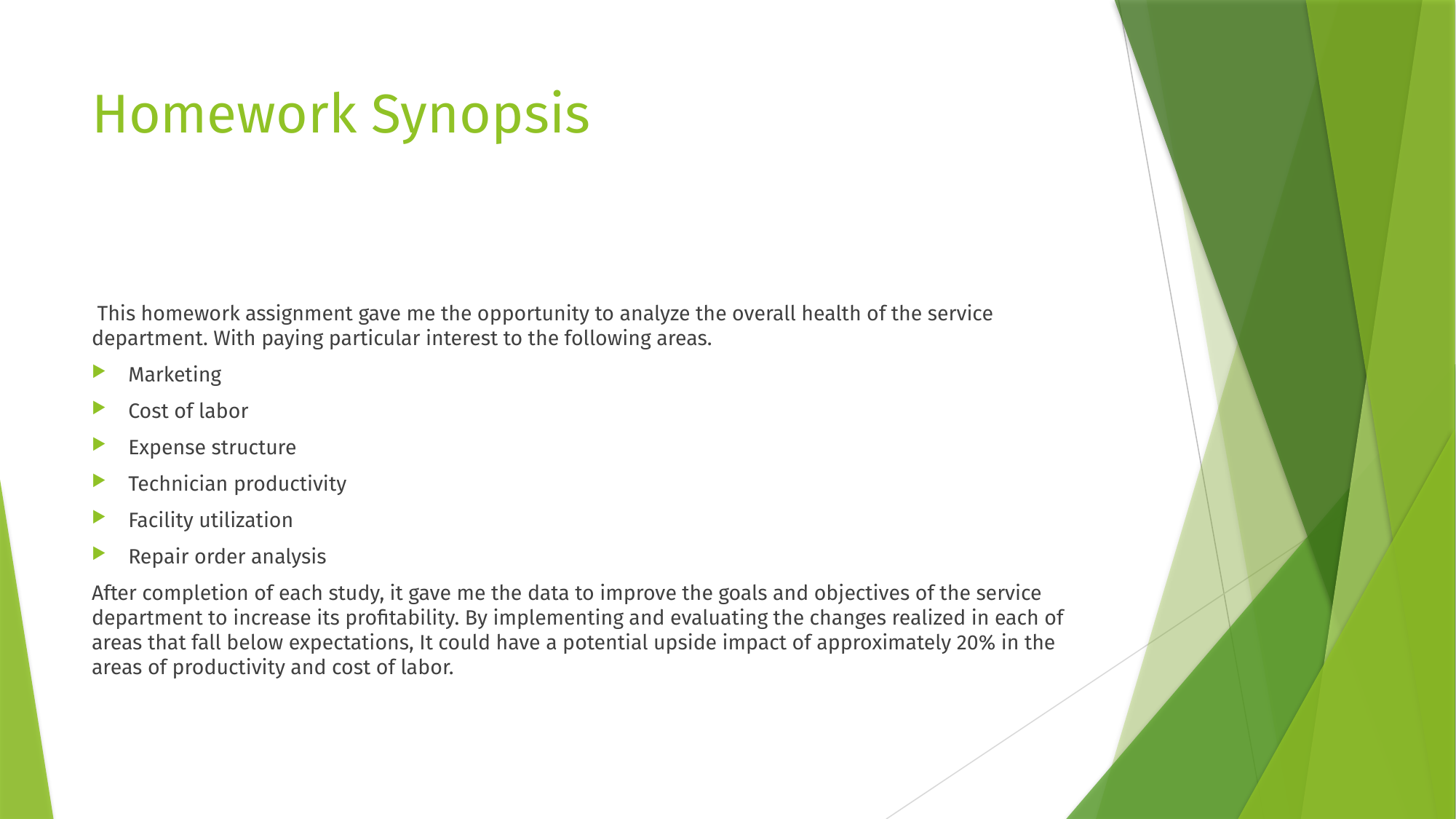

# Homework Synopsis

 This homework assignment gave me the opportunity to analyze the overall health of the service department. With paying particular interest to the following areas.
Marketing
Cost of labor
Expense structure
Technician productivity
Facility utilization
Repair order analysis
After completion of each study, it gave me the data to improve the goals and objectives of the service department to increase its profitability. By implementing and evaluating the changes realized in each of areas that fall below expectations, It could have a potential upside impact of approximately 20% in the areas of productivity and cost of labor.